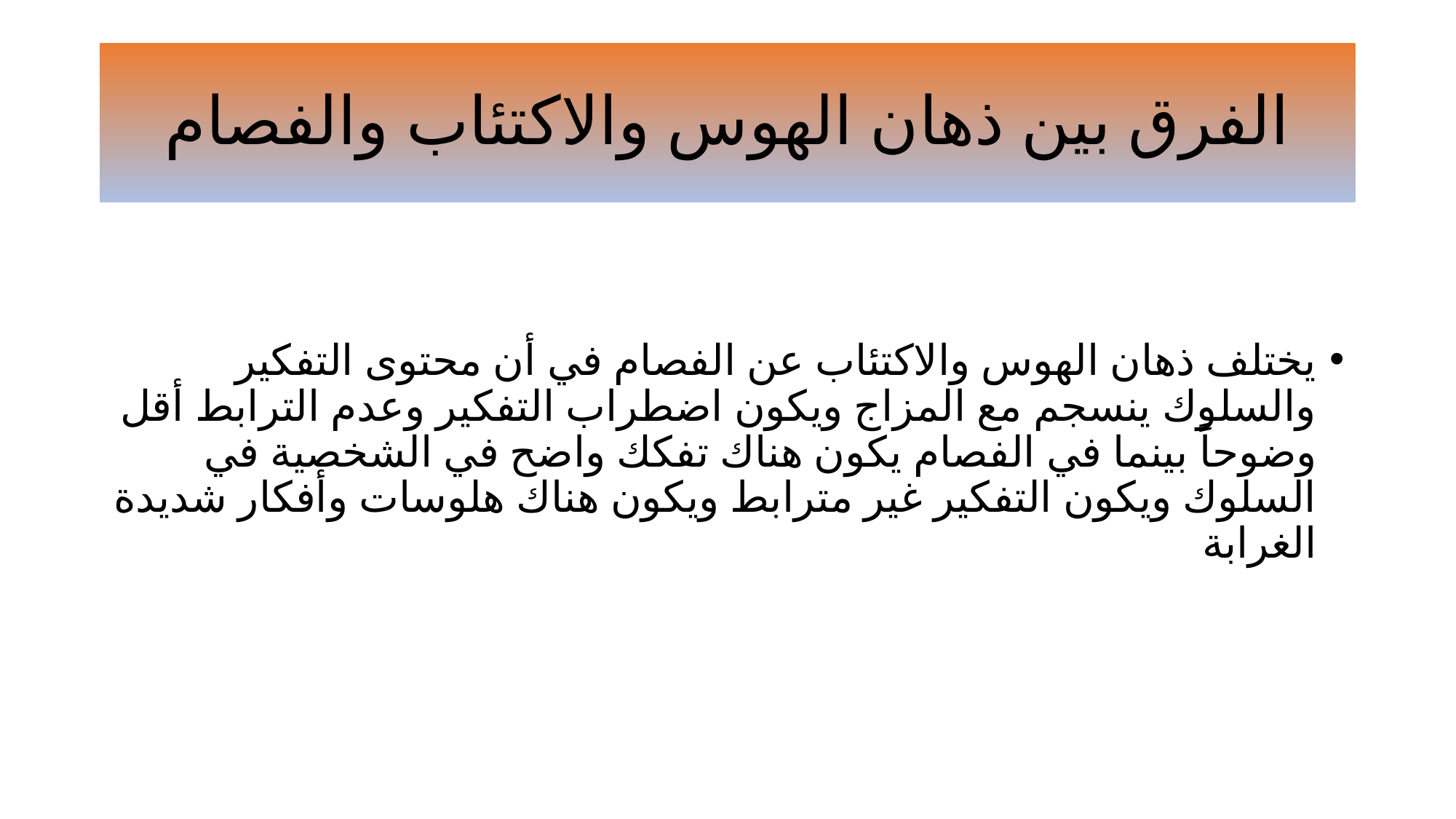

# الفرق بين ذهان الهوس والاكتئاب والفصام
يختلف ذهان الهوس والاكتئاب عن الفصام في أن محتوى التفكير والسلوك ينسجم مع المزاج ويكون اضطراب التفكير وعدم الترابط أقل وضوحاً بينما في الفصام يكون هناك تفكك واضح في الشخصية في السلوك ويكون التفكير غير مترابط ويكون هناك هلوسات وأفكار شديدة الغرابة